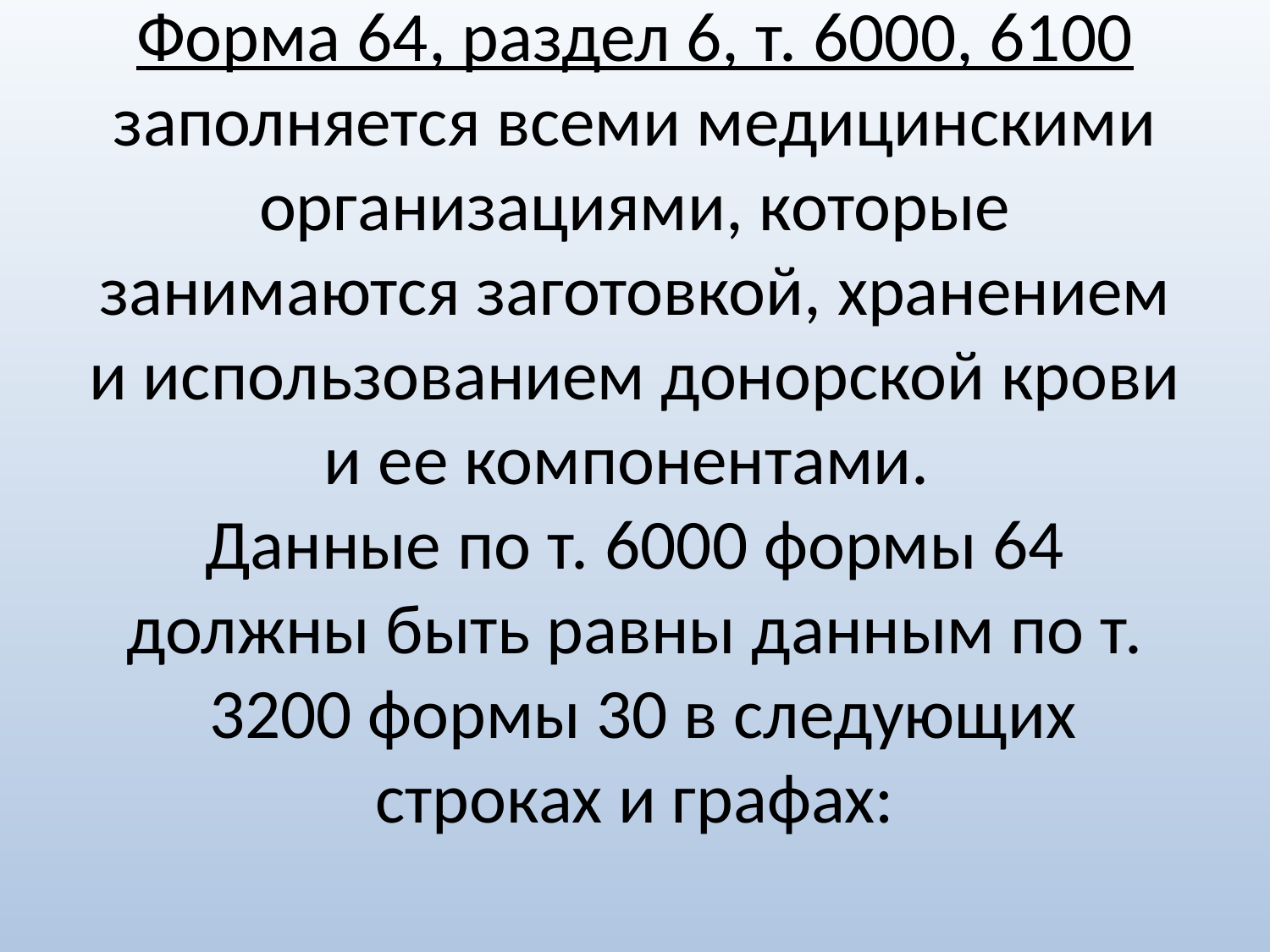

# Форма 64, раздел 6, т. 6000, 6100 заполняется всеми медицинскими организациями, которые занимаются заготовкой, хранением и использованием донорской крови и ее компонентами. Данные по т. 6000 формы 64 должны быть равны данным по т. 3200 формы 30 в следующих строках и графах: